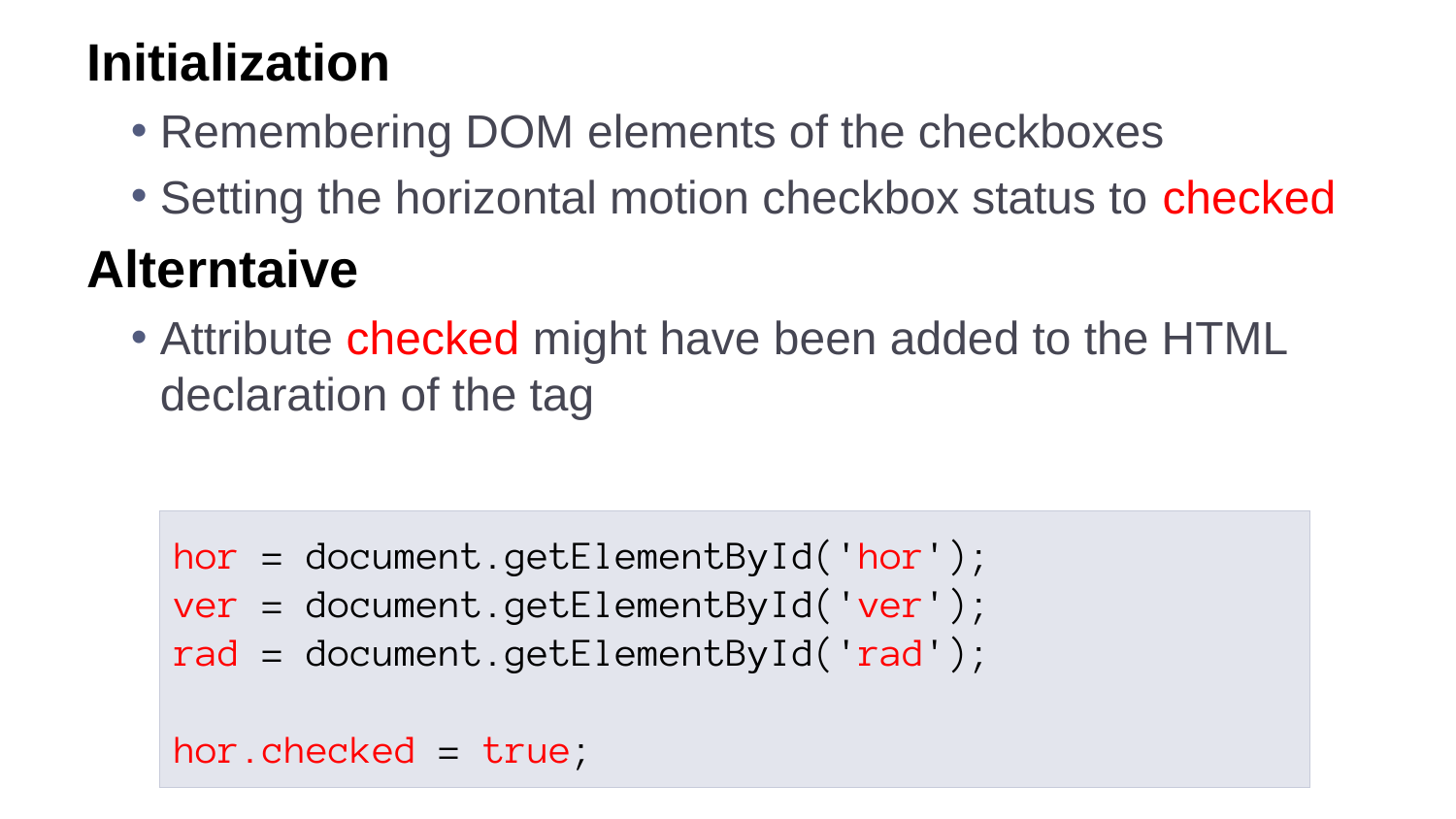

Initialization
Remembering DOM elements of the checkboxes
Setting the horizontal motion checkbox status to checked
Alterntaive
Attribute checked might have been added to the HTML declaration of the tag
hor = document.getElementById('hor');
ver = document.getElementById('ver');
rad = document.getElementById('rad');

hor.checked = true;